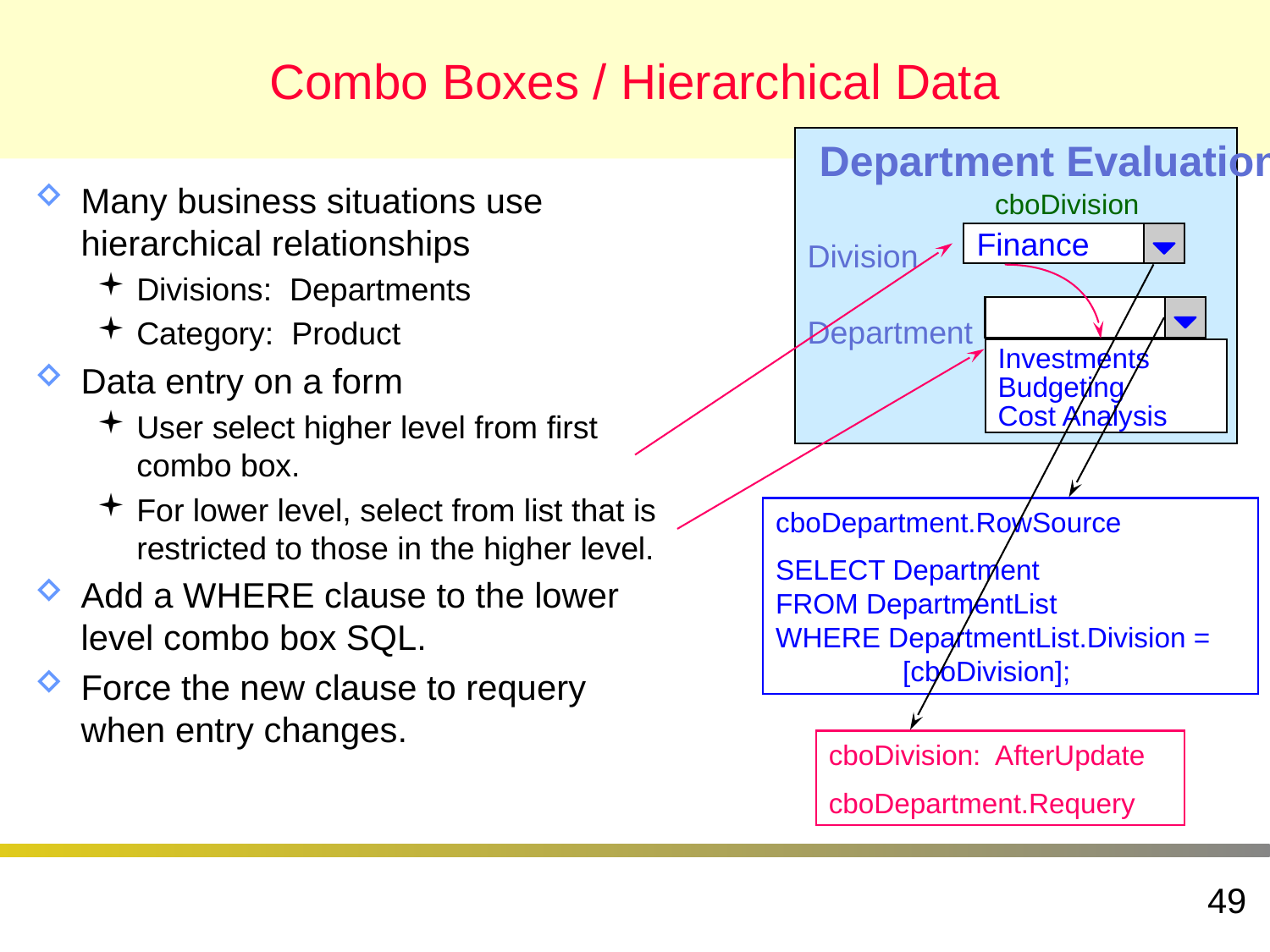

# Combo Boxes / Hierarchical Data
 Department Evaluation

Division

Department

Many business situations use hierarchical relationships
Divisions:  Departments
Category:  Product
Data entry on a form
User select higher level from first combo box.
For lower level, select from list that is restricted to those in the higher level.
Add a WHERE clause to the lower level combo box SQL.
Force the new clause to requery when entry changes.
cboDivision
Finance

Investments
Budgeting
Cost Analysis

cboDepartment.RowSource
SELECT Department
FROM DepartmentList
WHERE DepartmentList.Division =
	[cboDivision];
cboDivision:  AfterUpdate
cboDepartment.Requery
49